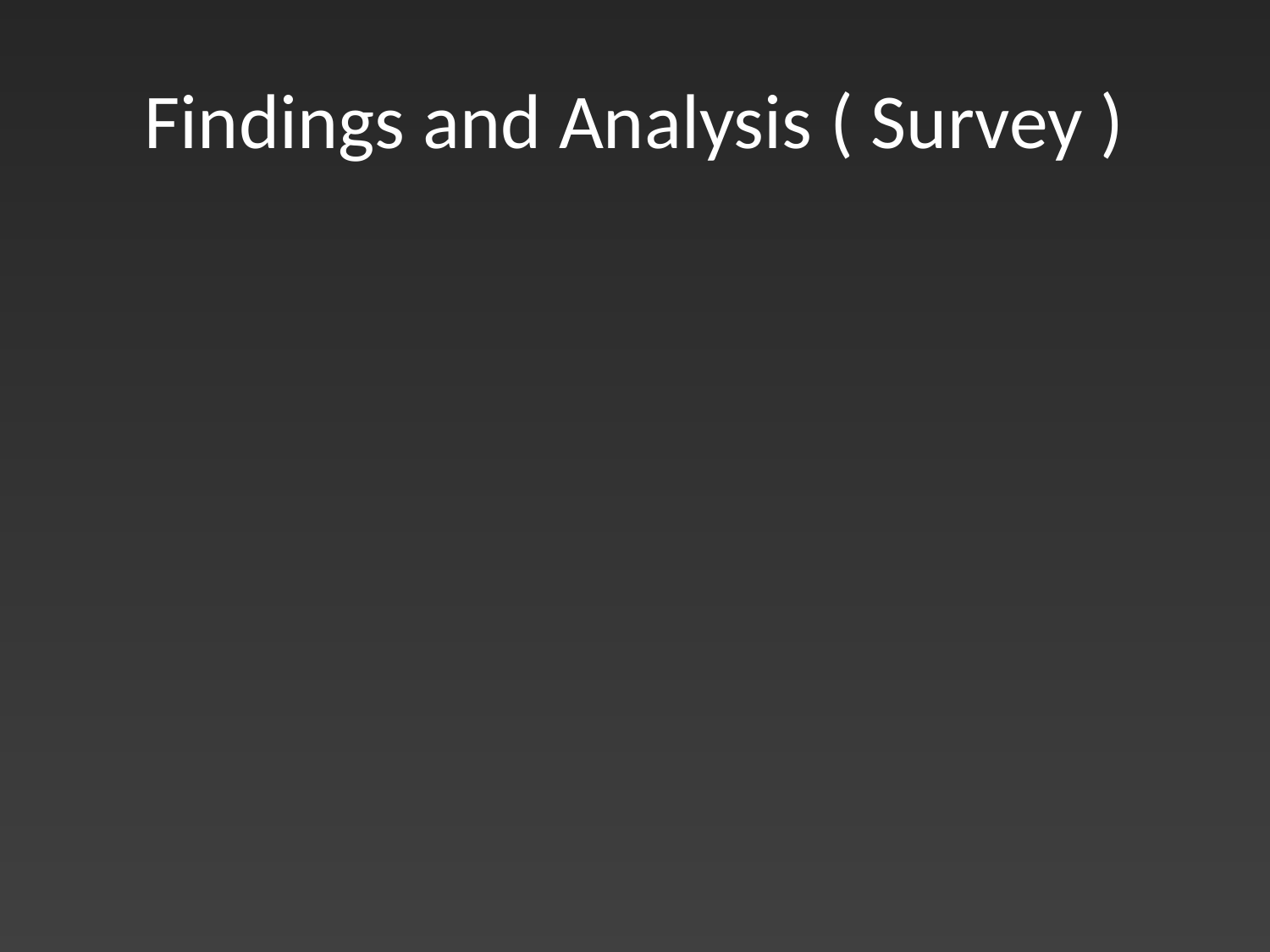

# Findings and Analysis ( Survey )